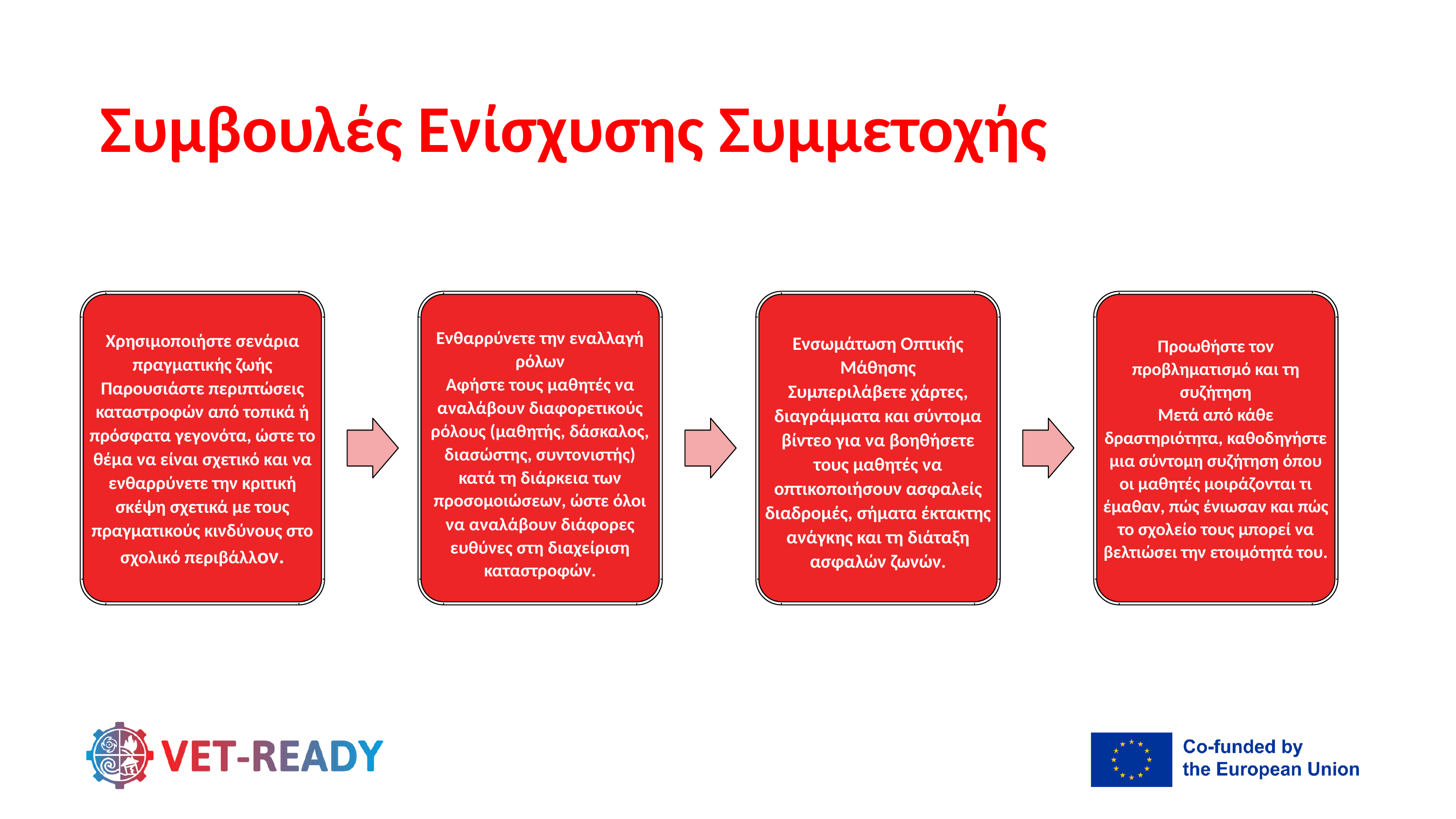

Συμβουλές Ενίσχυσης Συμμετοχής

Ενσωμάτωση Οπτικής Μάθησης
Συμπεριλάβετε χάρτες, διαγράμματα και σύντομα βίντεο για να βοηθήσετε τους μαθητές να οπτικοποιήσουν ασφαλείς διαδρομές, σήματα έκτακτης ανάγκης και τη διάταξη ασφαλών ζωνών.

Χρησιμοποιήστε σενάρια πραγματικής ζωής
Παρουσιάστε περιπτώσεις καταστροφών από τοπικά ή πρόσφατα γεγονότα, ώστε το θέμα να είναι σχετικό και να ενθαρρύνετε την κριτική σκέψη σχετικά με τους πραγματικούς κινδύνους στο σχολικό περιβάλλον.

Προωθήστε τον προβληματισμό και τη συζήτηση
Μετά από κάθε δραστηριότητα, καθοδηγήστε μια σύντομη συζήτηση όπου οι μαθητές μοιράζονται τι έμαθαν, πώς ένιωσαν και πώς το σχολείο τους μπορεί να βελτιώσει την ετοιμότητά του.

Ενθαρρύνετε την εναλλαγή ρόλων
Αφήστε τους μαθητές να αναλάβουν διαφορετικούς ρόλους (μαθητής, δάσκαλος, διασώστης, συντονιστής) κατά τη διάρκεια των προσομοιώσεων, ώστε όλοι να αναλάβουν διάφορες ευθύνες στη διαχείριση καταστροφών.